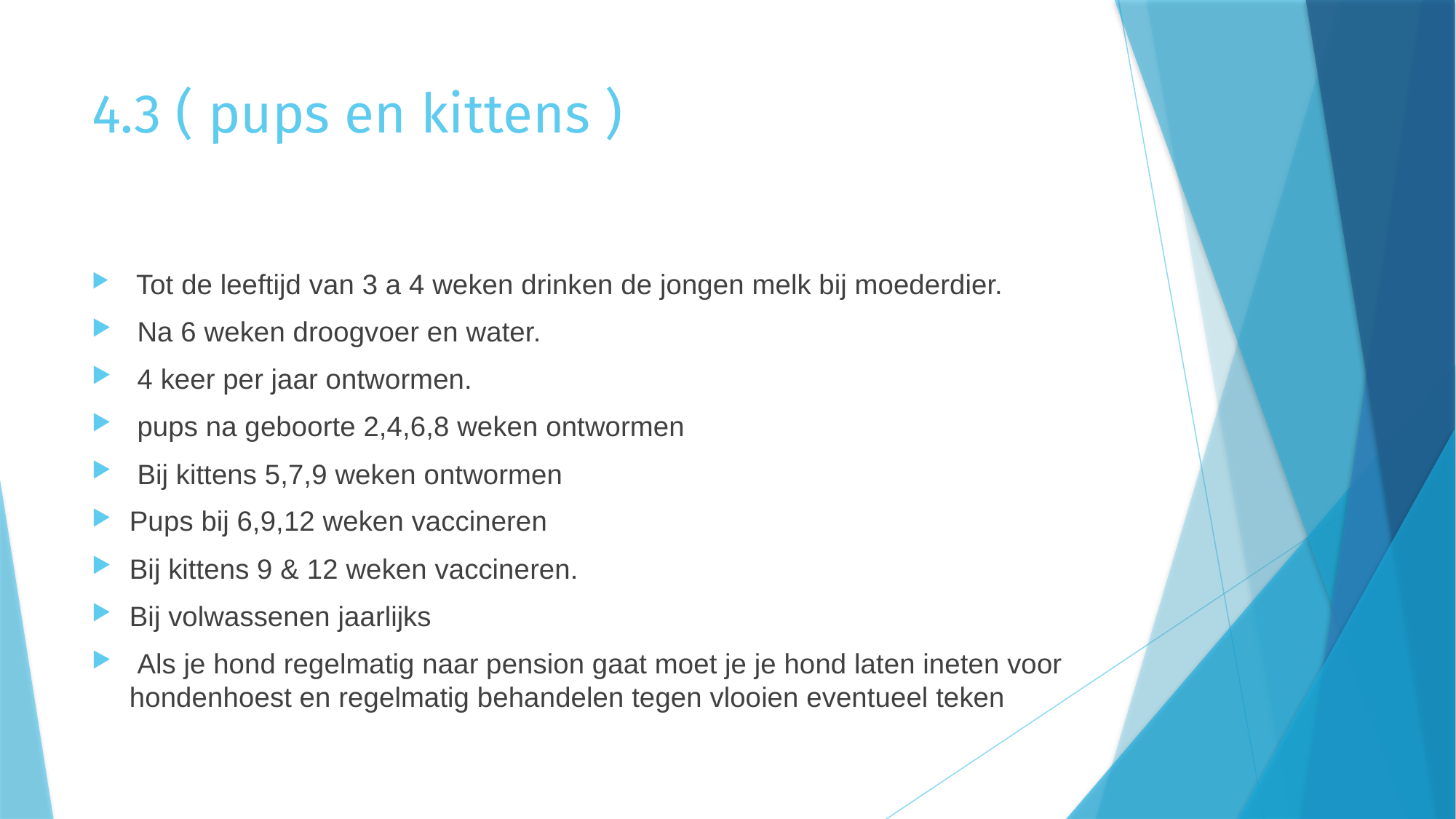

# 4.3 ( pups en kittens )
 Tot de leeftijd van 3 a 4 weken drinken de jongen melk bij moederdier.
 Na 6 weken droogvoer en water.
 4 keer per jaar ontwormen.
 pups na geboorte 2,4,6,8 weken ontwormen
 Bij kittens 5,7,9 weken ontwormen
Pups bij 6,9,12 weken vaccineren
Bij kittens 9 & 12 weken vaccineren.
Bij volwassenen jaarlijks
 Als je hond regelmatig naar pension gaat moet je je hond laten ineten voor hondenhoest en regelmatig behandelen tegen vlooien eventueel teken